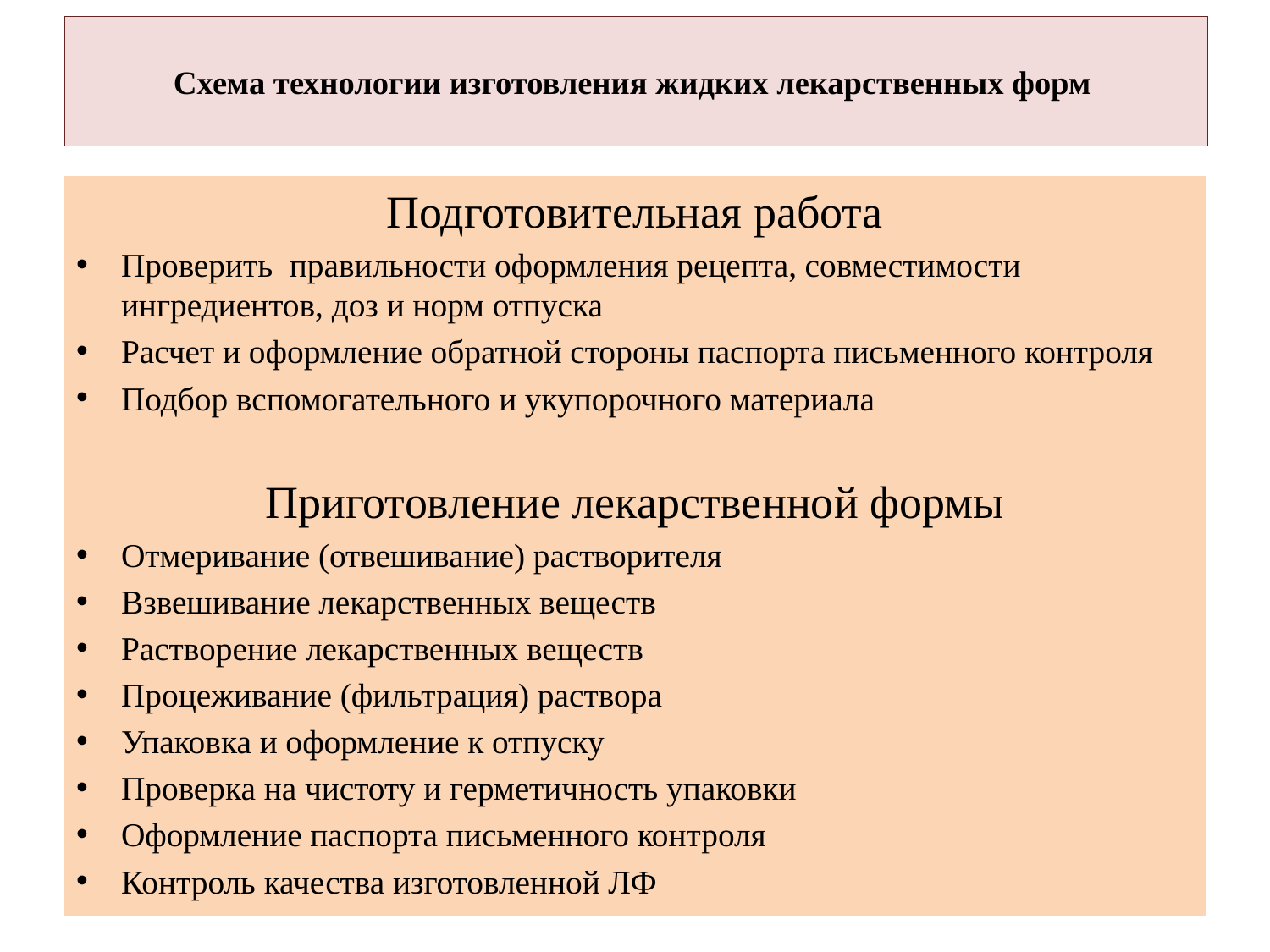

# Схема технологии изготовления жидких лекарственных форм
Подготовительная работа
Проверить  правильности оформления рецепта, совместимости ингредиентов, доз и норм отпуска
Расчет и оформление обратной стороны паспорта письменного контроля
Подбор вспомогательного и укупорочного материала

Приготовление лекарственной формы
Отмеривание (отвешивание) растворителя
Взвешивание лекарственных веществ
Растворение лекарственных веществ
Процеживание (фильтрация) раствора
Упаковка и оформление к отпуску
Проверка на чистоту и герметичность упаковки
Оформление паспорта письменного контроля
Контроль качества изготовленной ЛФ